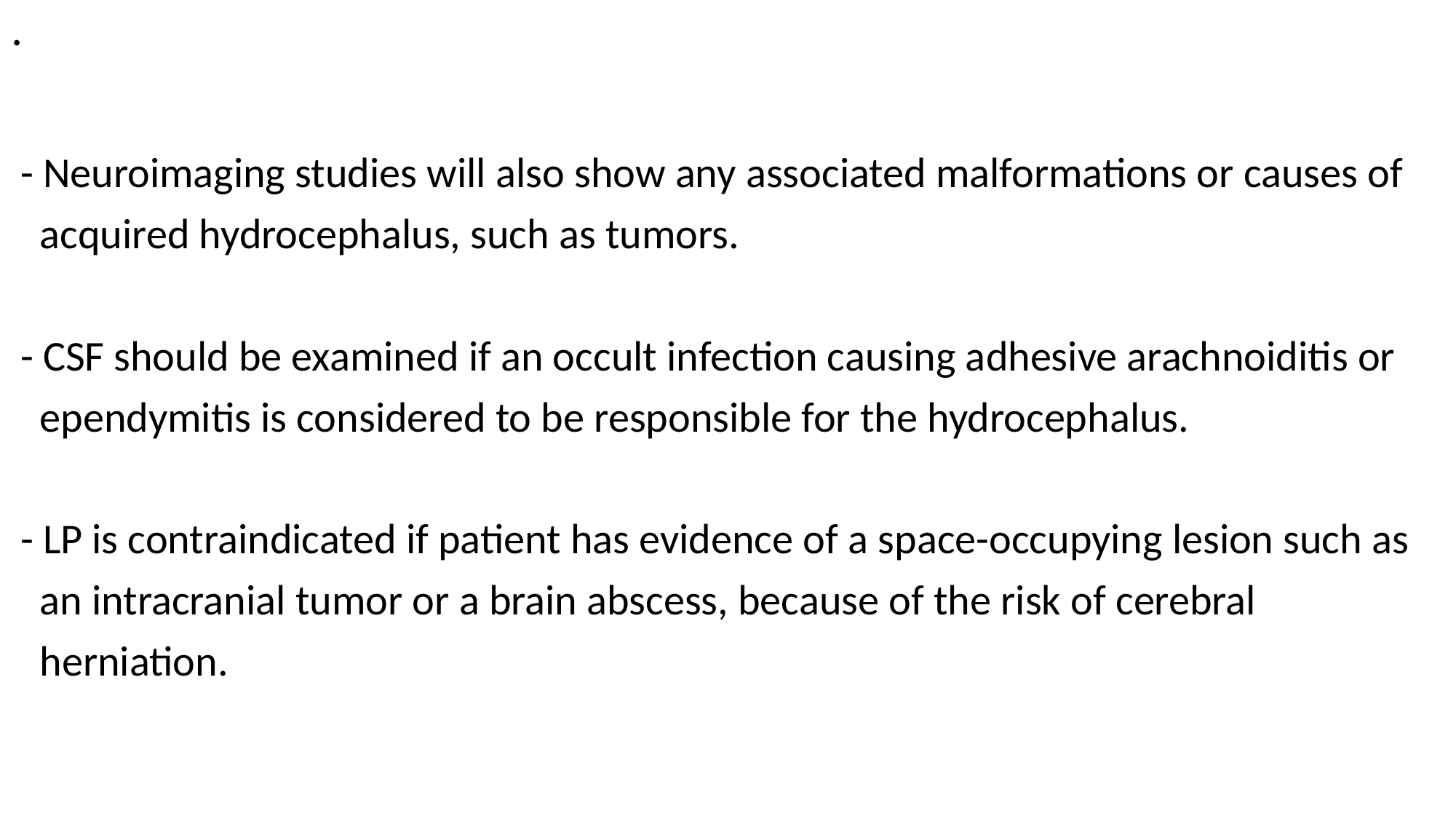

# .

 - Neuroimaging studies will also show any associated malformations or causes of
   acquired hydrocephalus, such as tumors.

 - CSF should be examined if an occult infection causing adhesive arachnoiditis or
   ependymitis is considered to be responsible for the hydrocephalus.

 - LP is contraindicated if patient has evidence of a space-occupying lesion such as
   an intracranial tumor or a brain abscess, because of the risk of cerebral
   herniation.